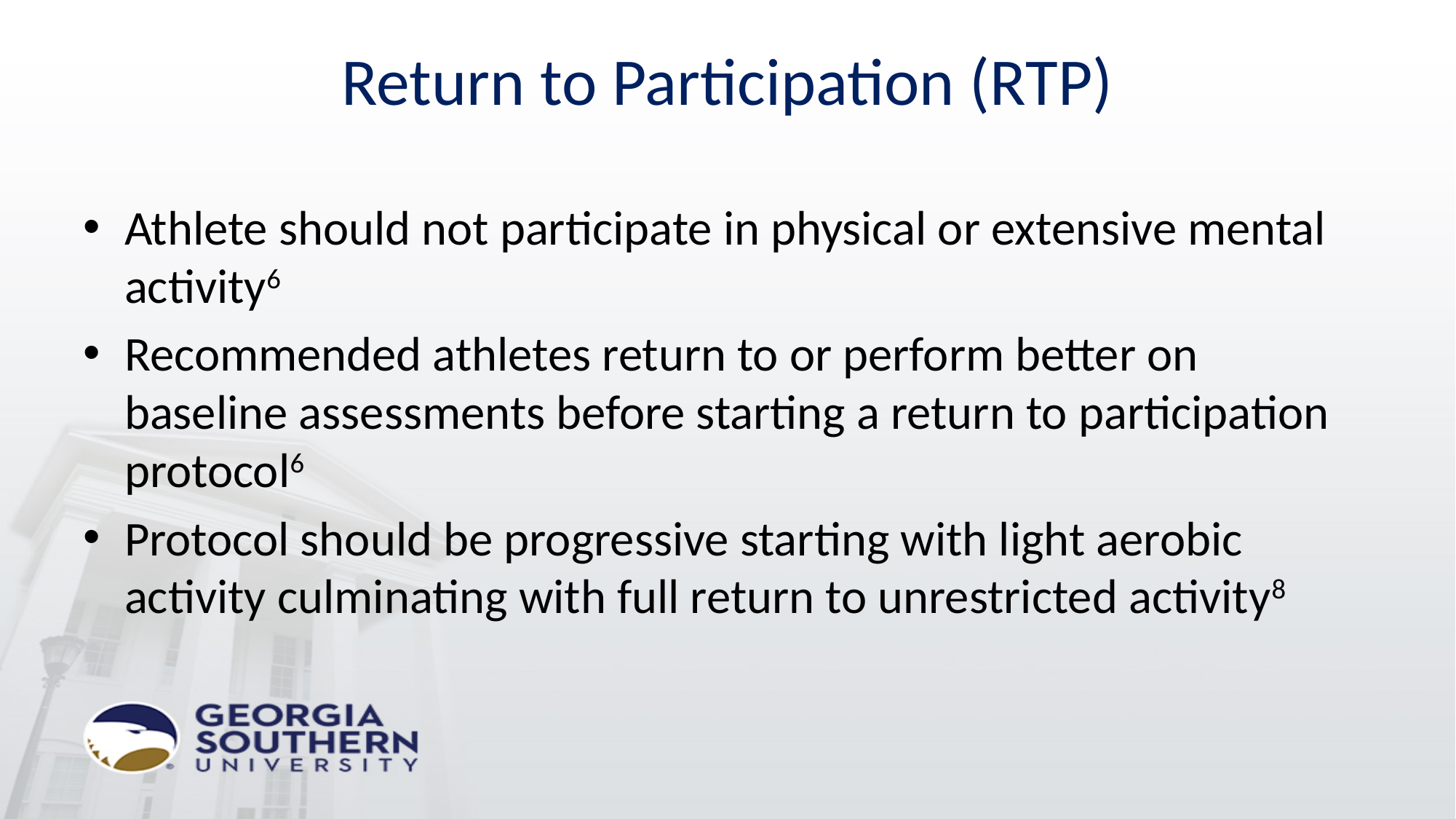

# Return to Participation (RTP)
Athlete should not participate in physical or extensive mental activity6
Recommended athletes return to or perform better on baseline assessments before starting a return to participation protocol6
Protocol should be progressive starting with light aerobic activity culminating with full return to unrestricted activity8